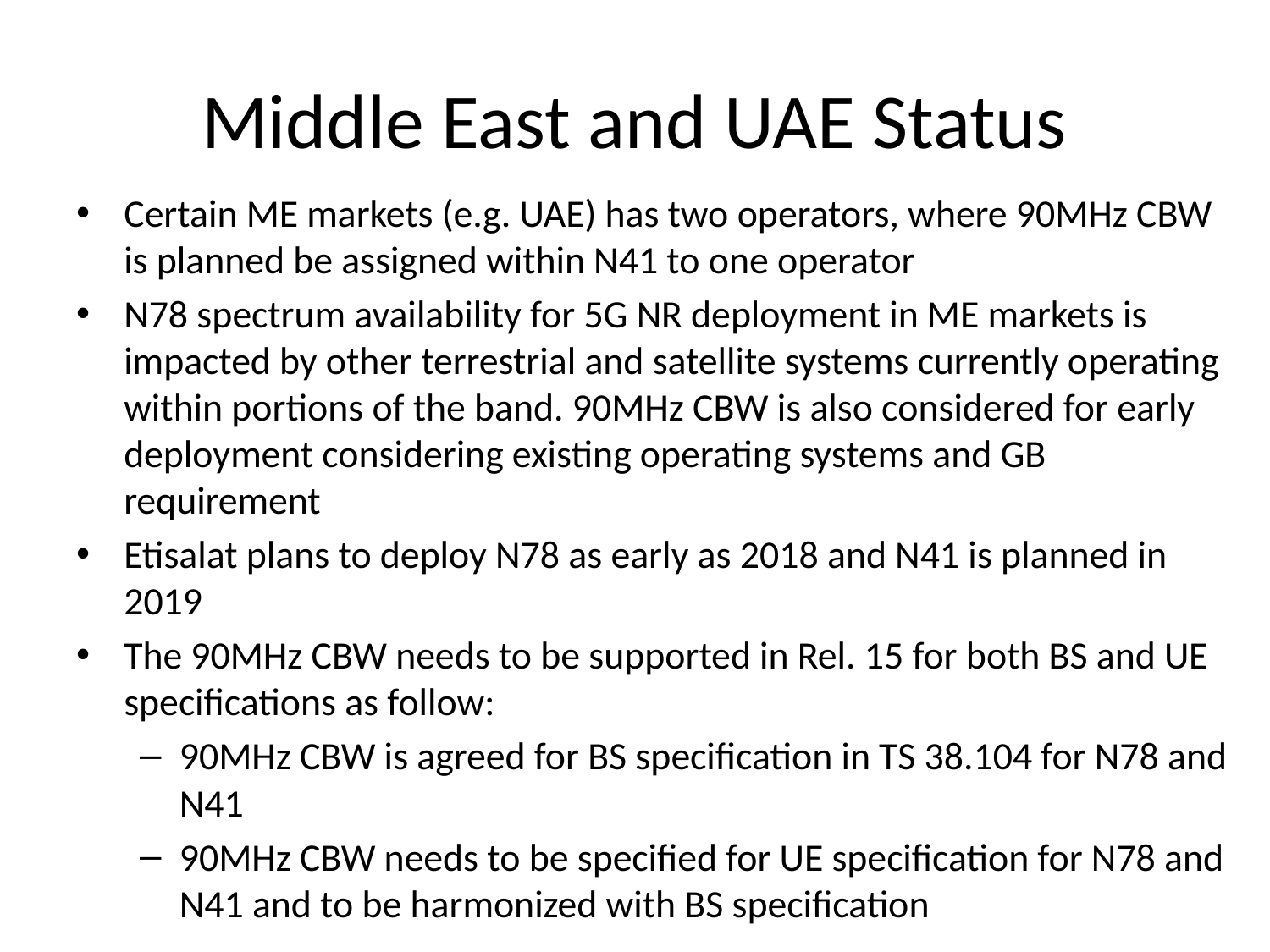

# Middle East and UAE Status
Certain ME markets (e.g. UAE) has two operators, where 90MHz CBW is planned be assigned within N41 to one operator
N78 spectrum availability for 5G NR deployment in ME markets is impacted by other terrestrial and satellite systems currently operating within portions of the band. 90MHz CBW is also considered for early deployment considering existing operating systems and GB requirement
Etisalat plans to deploy N78 as early as 2018 and N41 is planned in 2019
The 90MHz CBW needs to be supported in Rel. 15 for both BS and UE specifications as follow:
90MHz CBW is agreed for BS specification in TS 38.104 for N78 and N41
90MHz CBW needs to be specified for UE specification for N78 and N41 and to be harmonized with BS specification